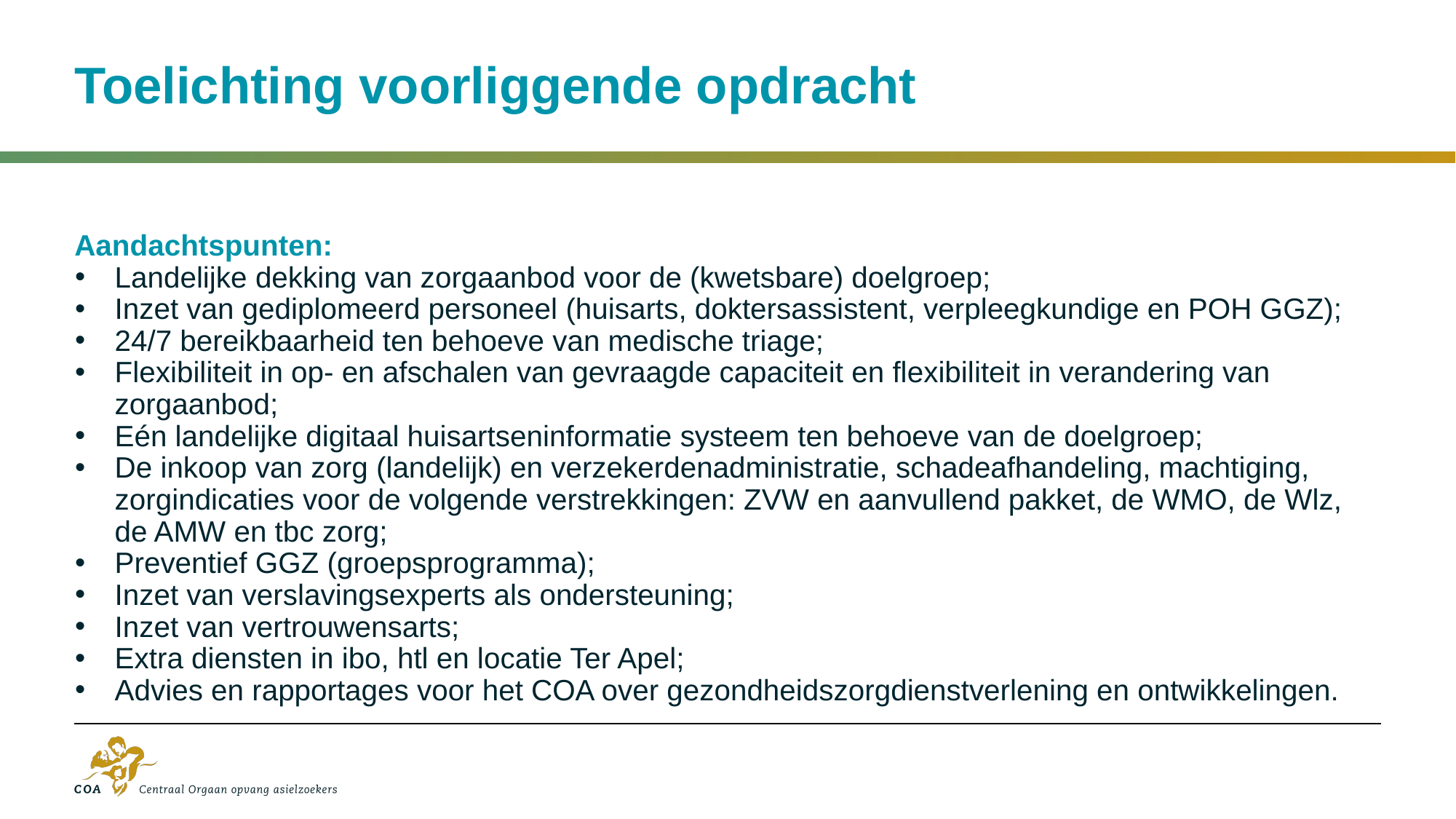

# Toelichting voorliggende opdracht
Aandachtspunten:
Landelijke dekking van zorgaanbod voor de (kwetsbare) doelgroep;
Inzet van gediplomeerd personeel (huisarts, doktersassistent, verpleegkundige en POH GGZ);
24/7 bereikbaarheid ten behoeve van medische triage;
Flexibiliteit in op- en afschalen van gevraagde capaciteit en flexibiliteit in verandering van zorgaanbod;
Eén landelijke digitaal huisartseninformatie systeem ten behoeve van de doelgroep;
De inkoop van zorg (landelijk) en verzekerdenadministratie, schadeafhandeling, machtiging, zorgindicaties voor de volgende verstrekkingen: ZVW en aanvullend pakket, de WMO, de Wlz, de AMW en tbc zorg;
Preventief GGZ (groepsprogramma);
Inzet van verslavingsexperts als ondersteuning;
Inzet van vertrouwensarts;
Extra diensten in ibo, htl en locatie Ter Apel;
Advies en rapportages voor het COA over gezondheidszorgdienstverlening en ontwikkelingen.